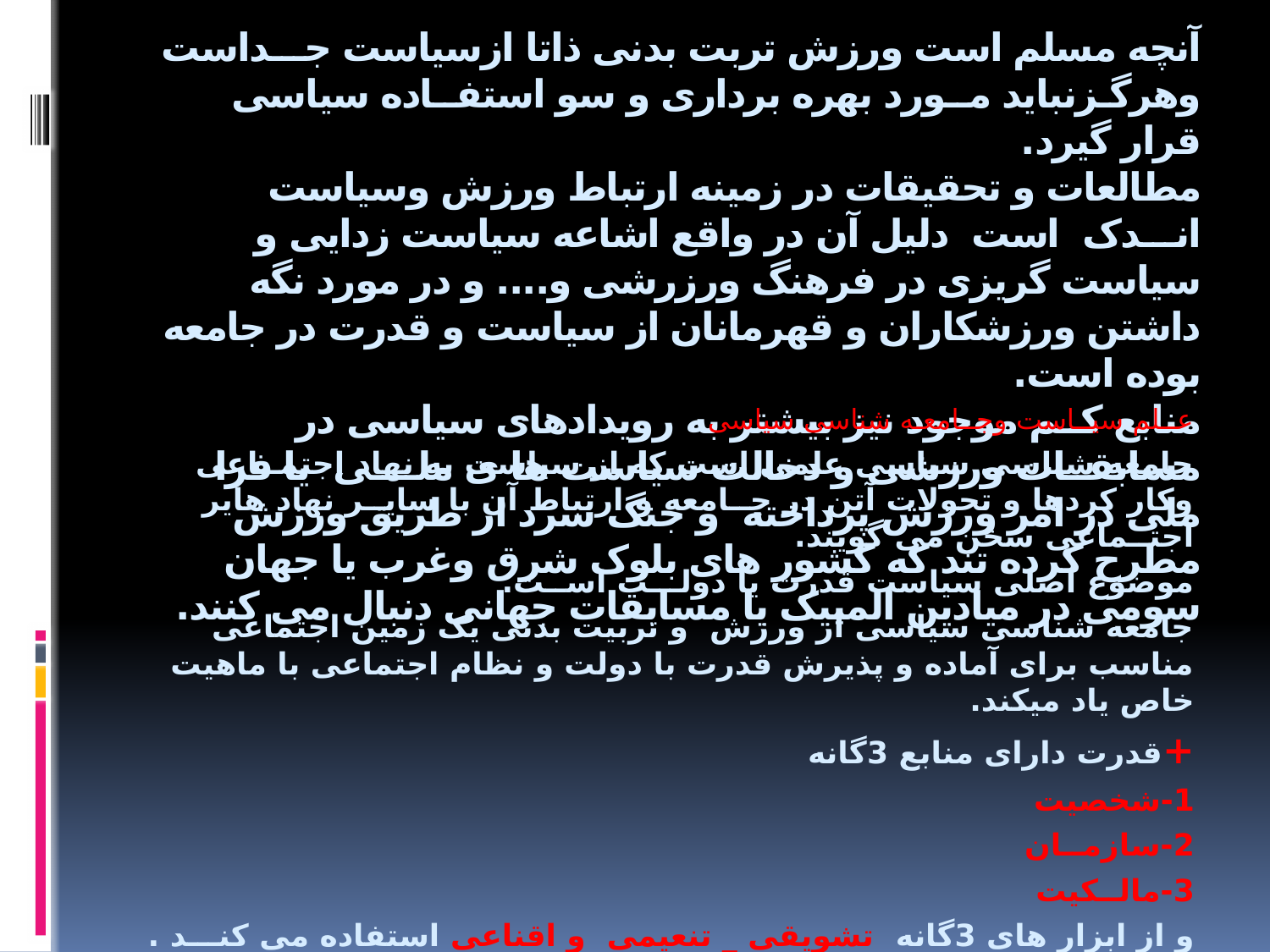

# آنچه مسلم است ورزش تربت بدنی ذاتا ازسیاست جـــداست وهرگـزنباید مــورد بهره برداری و سو استفــاده سیاسی قرار گیرد. مطالعات و تحقیقات در زمینه ارتباط ورزش وسیاست  انـــدک  است  دلیل آن در واقع اشاعه سیاست زدایی و سیاست گریزی در فرهنگ ورزرشی و.... و در مورد نگه داشتن ورزشکاران و قهرمانان از سیاست و قدرت در جامعه بوده است. منابع کــم موجود نیز بیشتر به رویدادهای سیاسی در مسابقــات ورزشی و دخالت سیاست ها ی ملــــی  یا فرا ملی در امر ورزش پرداخته  و جنگ سرد از طریق ورزش مطرح کرده تند که کشور های بلوک شرق وغرب یا جهان سومی در میادین المپیک یا مسابقات جهانی دنبال می کنند.

عــلم سیــاست وجــامعـه شناسی سیاسی
جامعه شناسی سیاسی علمی است که از سیاست به نهاد اجتمــاعی وکار کردها و تحولات آتن در جــامعه و ارتباط آن با سایــر نهاد هایر اجتــماعی سخن می گویند.
موضوع اصلی سیاست قدرت یا دولـــت اســت.
جامعه شناسی سیاسی از ورزش  و تربیت بدنی یک زمین اجتماعی مناسب برای آماده و پذیرش قدرت با دولت و نظام اجتماعی با ماهیت خاص یاد میکند.
+قدرت دارای منابع 3گانه
1-شخصیت
2-سازمــان
3-مالــکیت
و از ابزار های 3گانه  تشویقی _ تنعیمی  و اقناعی استفاده می کنـــد .